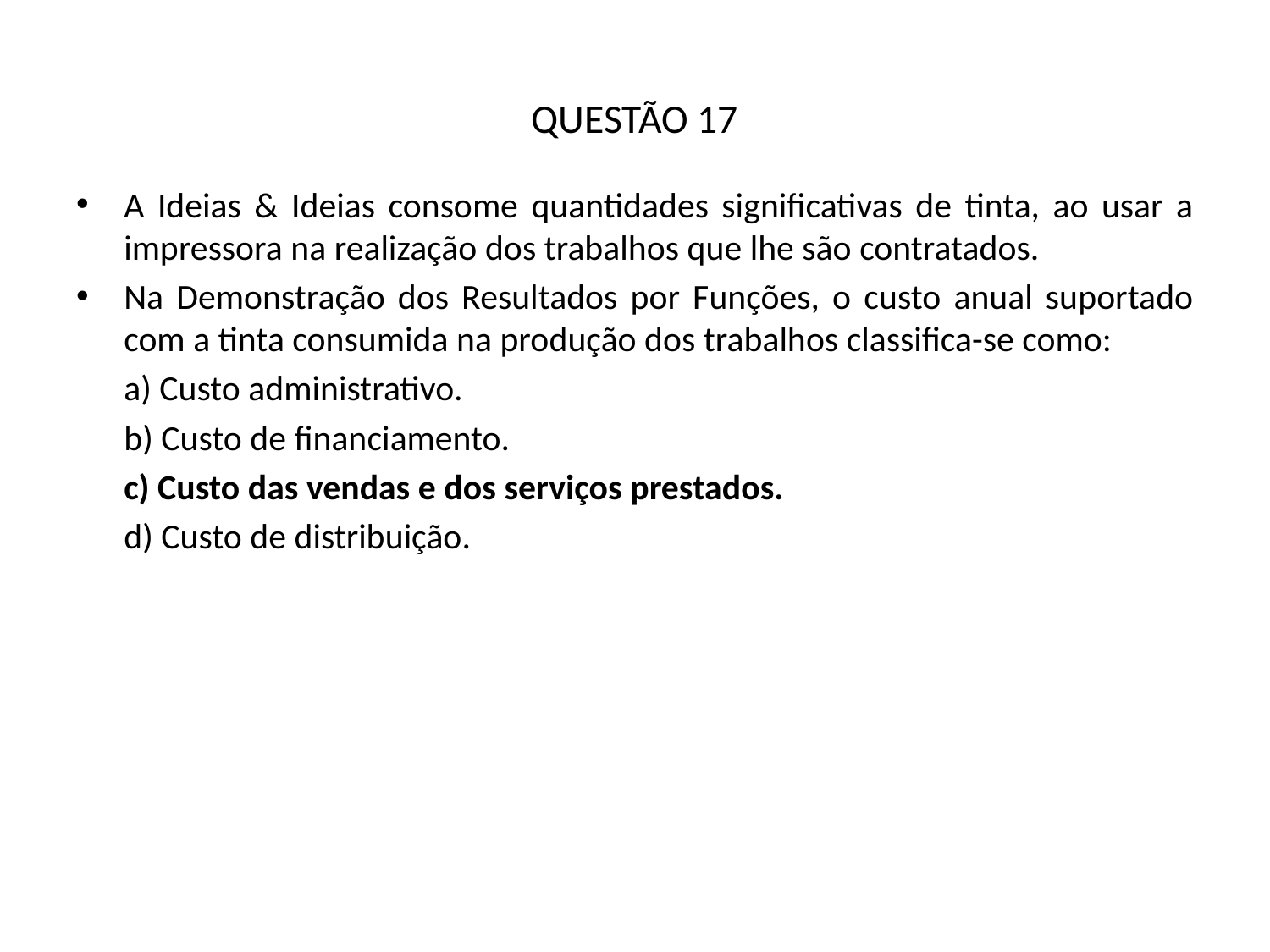

# QUESTÃO 17
A Ideias & Ideias consome quantidades significativas de tinta, ao usar a impressora na realização dos trabalhos que lhe são contratados.
Na Demonstração dos Resultados por Funções, o custo anual suportado com a tinta consumida na produção dos trabalhos classifica-se como:
	a) Custo administrativo.
	b) Custo de financiamento.
	c) Custo das vendas e dos serviços prestados.
	d) Custo de distribuição.